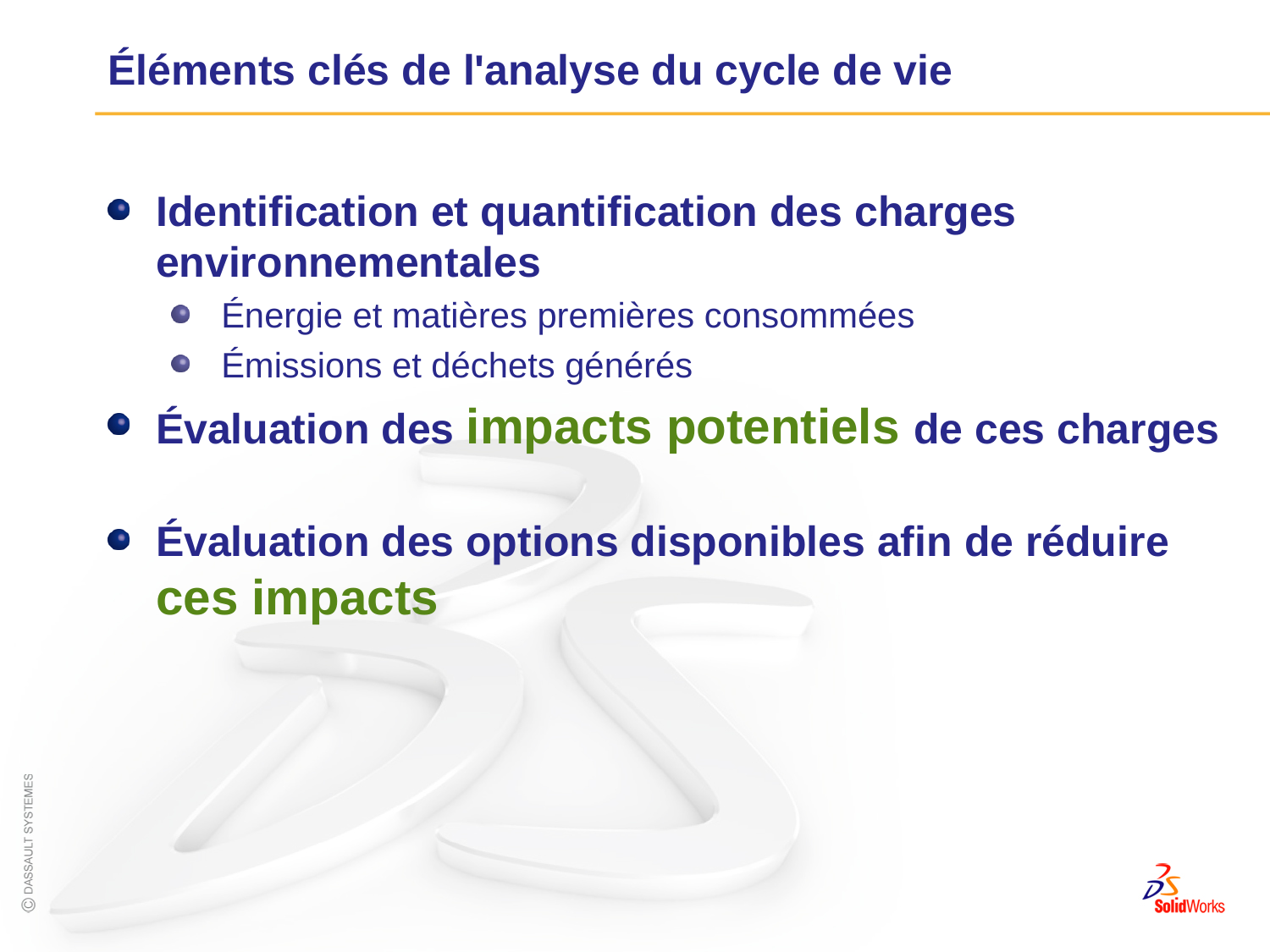

# Éléments clés de l'analyse du cycle de vie
Identification et quantification des charges environnementales
 Énergie et matières premières consommées
 Émissions et déchets générés
Évaluation des impacts potentiels de ces charges
Évaluation des options disponibles afin de réduire ces impacts